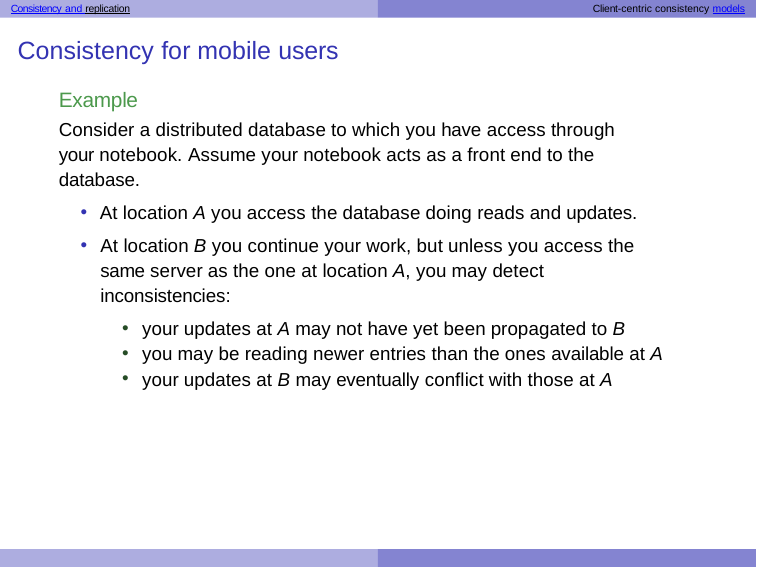

Consistency and replication	Client-centric consistency models
# Consistency for mobile users
Example
Consider a distributed database to which you have access through your notebook. Assume your notebook acts as a front end to the database.
At location A you access the database doing reads and updates.
At location B you continue your work, but unless you access the same server as the one at location A, you may detect inconsistencies:
your updates at A may not have yet been propagated to B
you may be reading newer entries than the ones available at A
your updates at B may eventually conflict with those at A